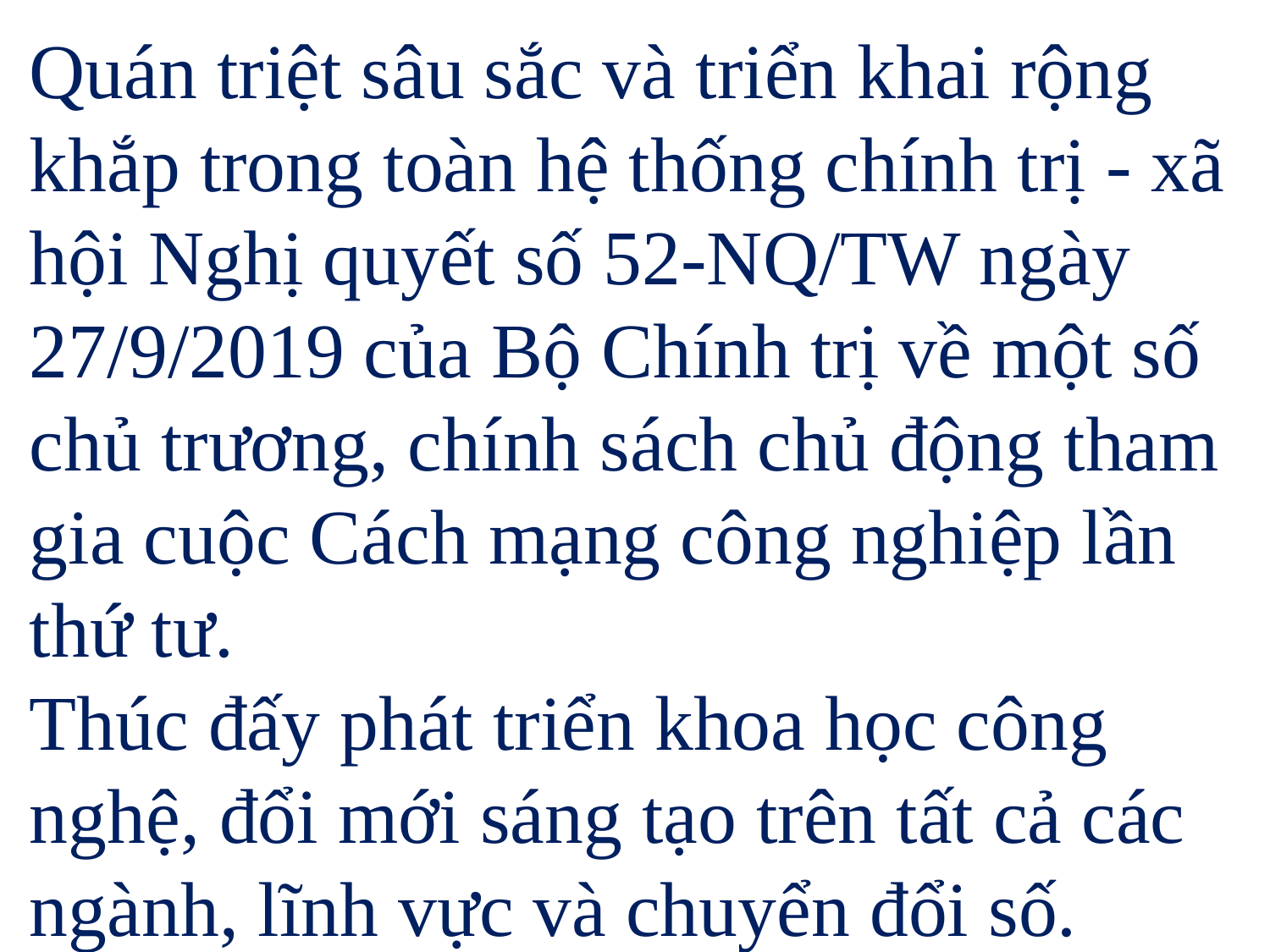

Quán triệt sâu sắc và triển khai rộng khắp trong toàn hệ thống chính trị - xã hội Nghị quyết số 52-NQ/TW ngày 27/9/2019 của Bộ Chính trị về một số chủ trương, chính sách chủ động tham gia cuộc Cách mạng công nghiệp lần thứ tư.
Thúc đấy phát triển khoa học công nghệ, đổi mới sáng tạo trên tất cả các ngành, lĩnh vực và chuyển đổi số.